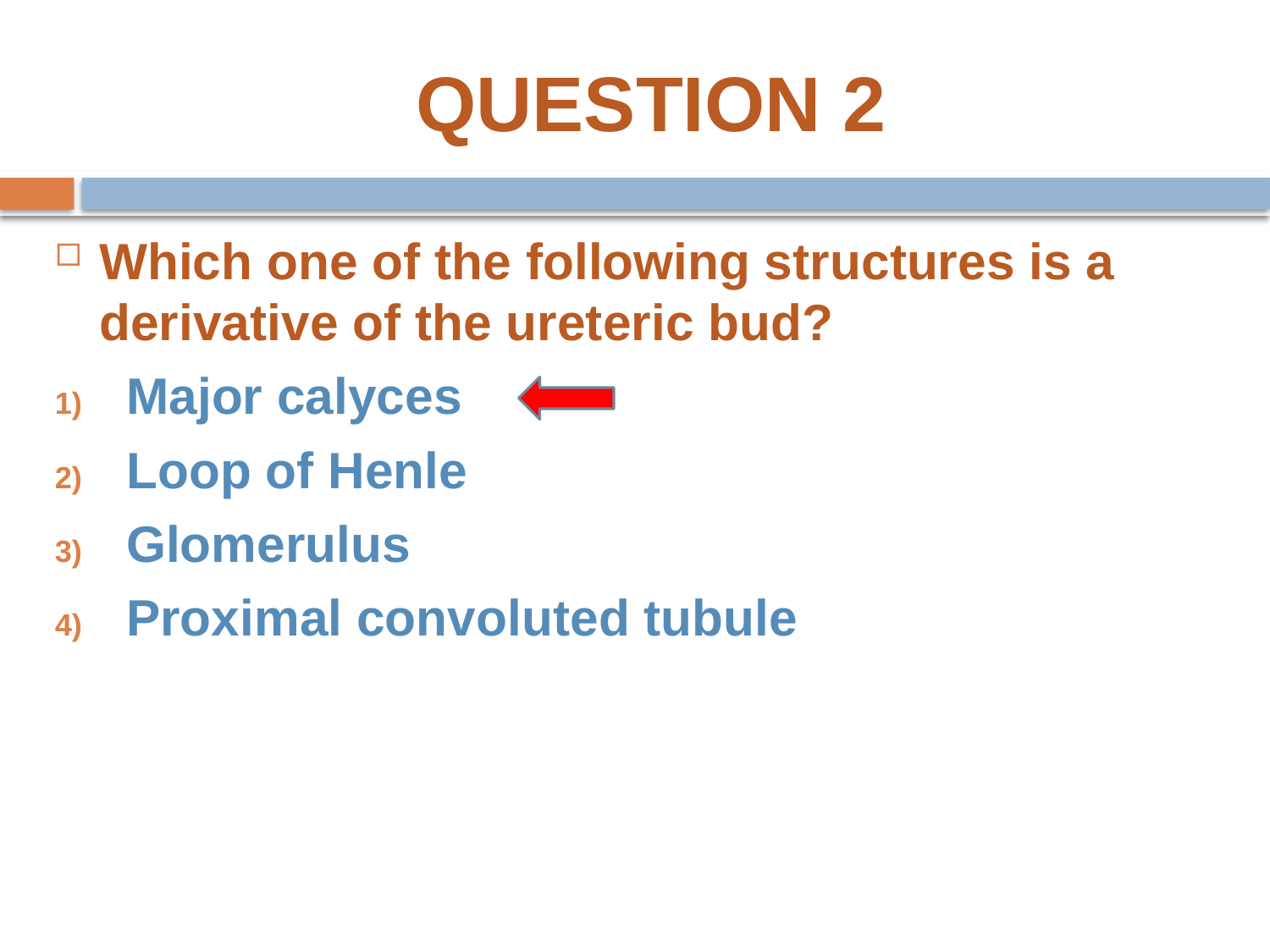

# QUESTION 2
Which one of the following structures is a derivative of the ureteric bud?
Major calyces
Loop of Henle
Glomerulus
Proximal convoluted tubule